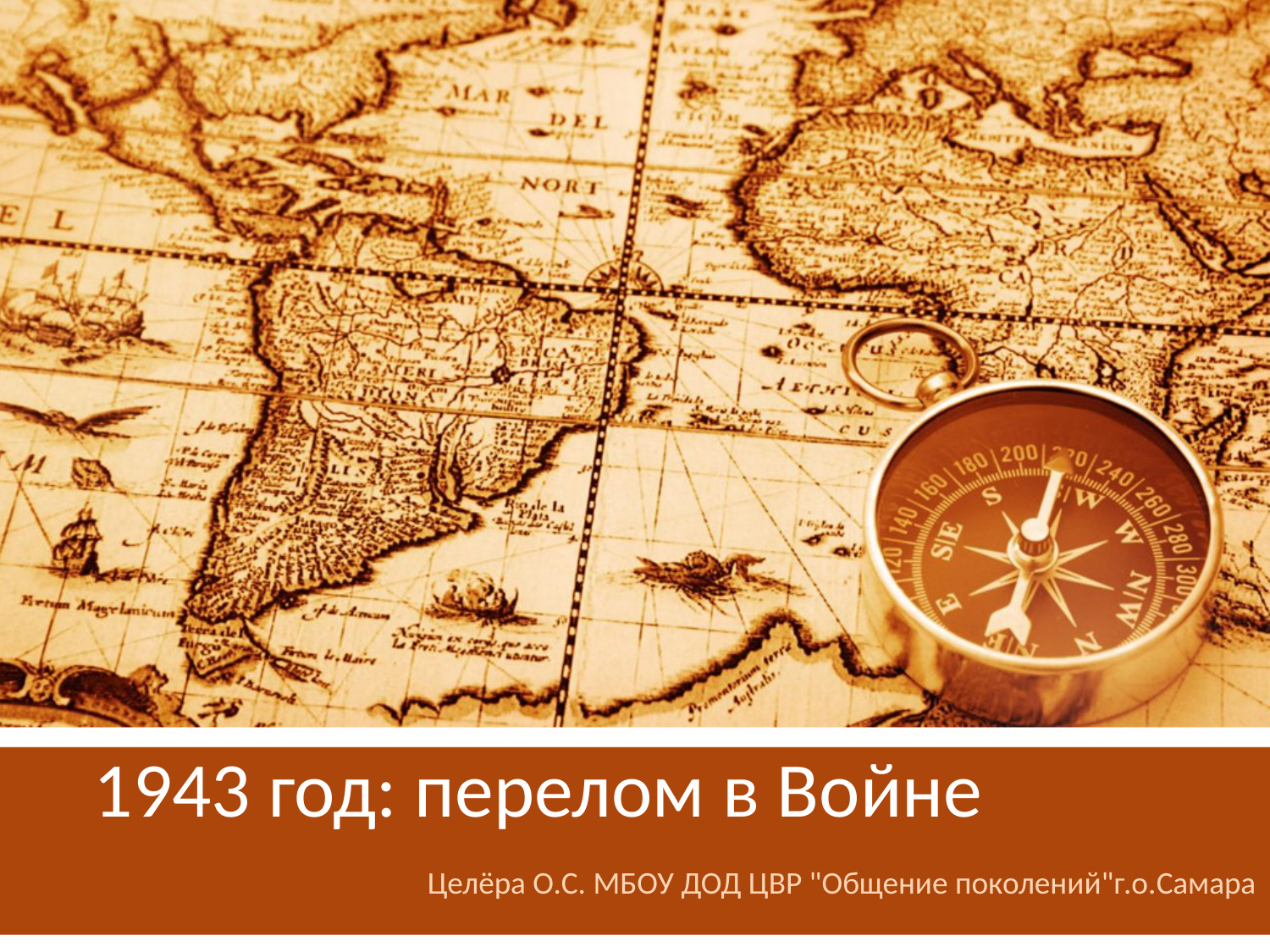

# 1943 год: перелом в Войне
Целёра О.С. МБОУ ДОД ЦВР "Общение поколений"г.о.Самара